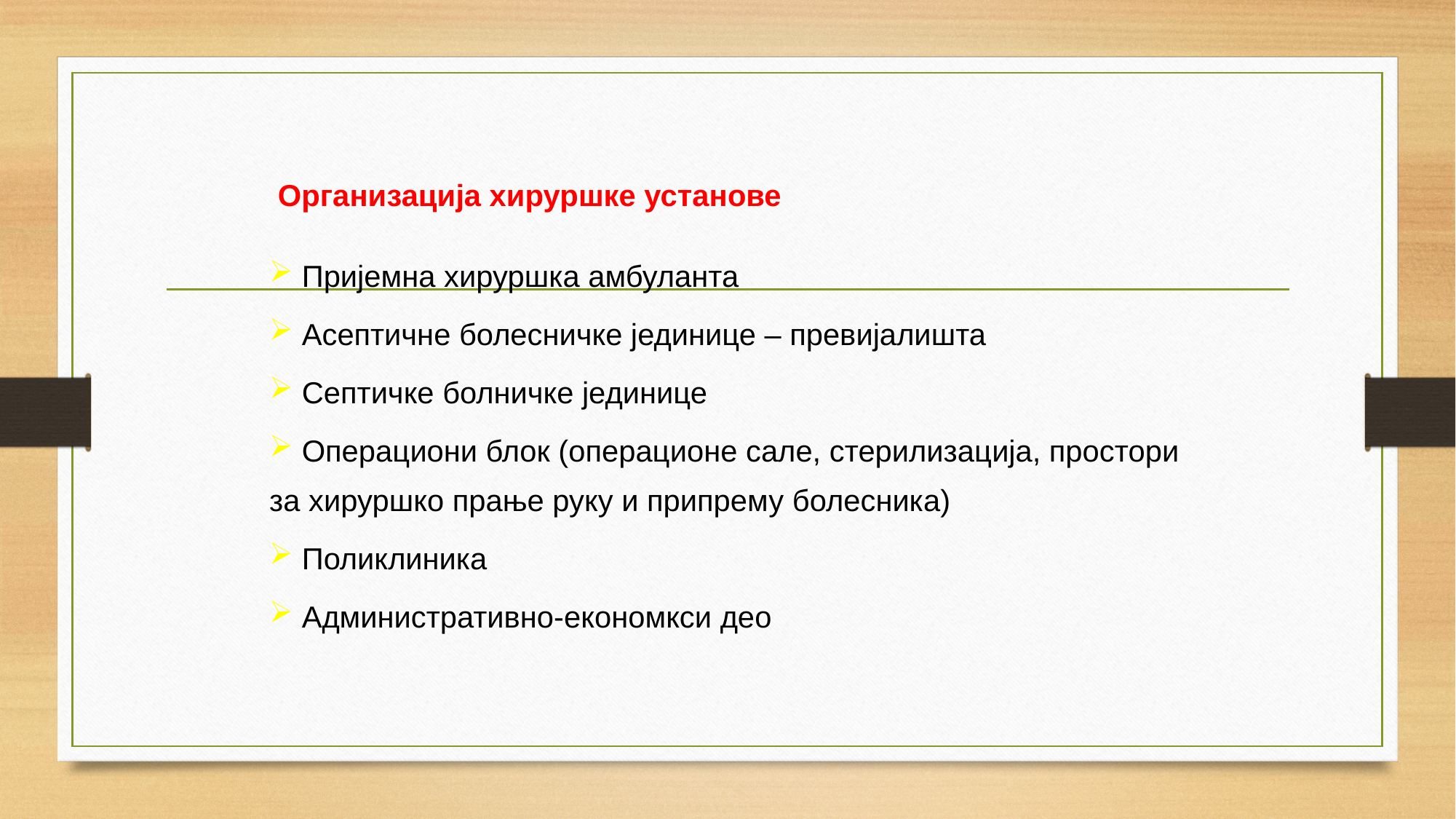

Организација хируршке установе
 Пријемна хируршка амбуланта
 Асептичне болесничке јединице – превијалишта
 Септичке болничке јединице
 Операциони блок (операционе сале, стерилизација, простори за хируршко прање руку и припрему болесника)
 Поликлиника
 Административно-економкси део